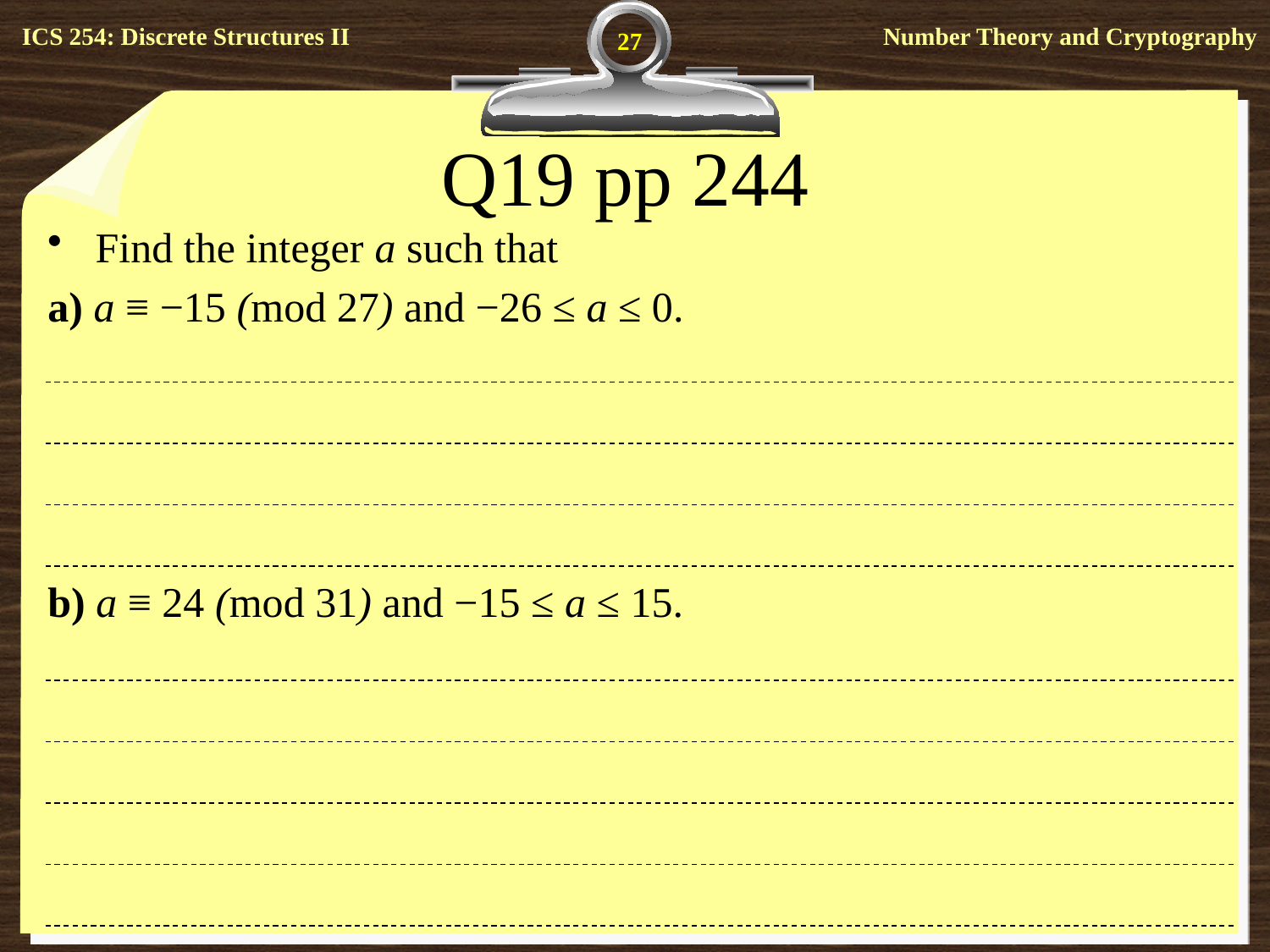

27
# Q19 pp 244
Find the integer a such that
a) a ≡ −15 (mod 27) and −26 ≤ a ≤ 0.

b) a ≡ 24 (mod 31) and −15 ≤ a ≤ 15.